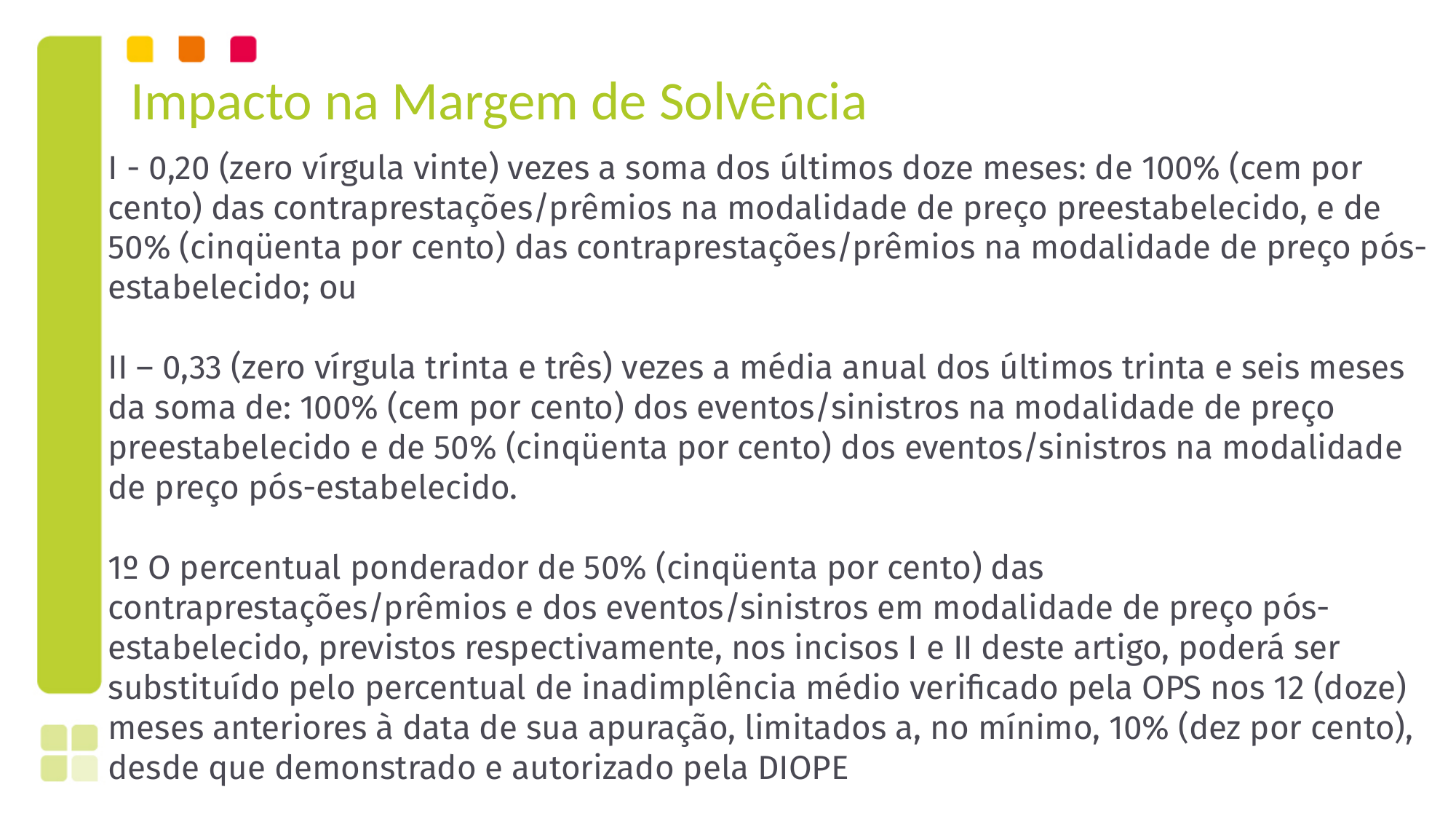

# Impacto na Margem de Solvência
I - 0,20 (zero vírgula vinte) vezes a soma dos últimos doze meses: de 100% (cem por cento) das contraprestações/prêmios na modalidade de preço preestabelecido, e de 50% (cinqüenta por cento) das contraprestações/prêmios na modalidade de preço pós-estabelecido; ou

II – 0,33 (zero vírgula trinta e três) vezes a média anual dos últimos trinta e seis meses da soma de: 100% (cem por cento) dos eventos/sinistros na modalidade de preço preestabelecido e de 50% (cinqüenta por cento) dos eventos/sinistros na modalidade de preço pós-estabelecido.

1º O percentual ponderador de 50% (cinqüenta por cento) das contraprestações/prêmios e dos eventos/sinistros em modalidade de preço pós-estabelecido, previstos respectivamente, nos incisos I e II deste artigo, poderá ser substituído pelo percentual de inadimplência médio verificado pela OPS nos 12 (doze) meses anteriores à data de sua apuração, limitados a, no mínimo, 10% (dez por cento), desde que demonstrado e autorizado pela DIOPE